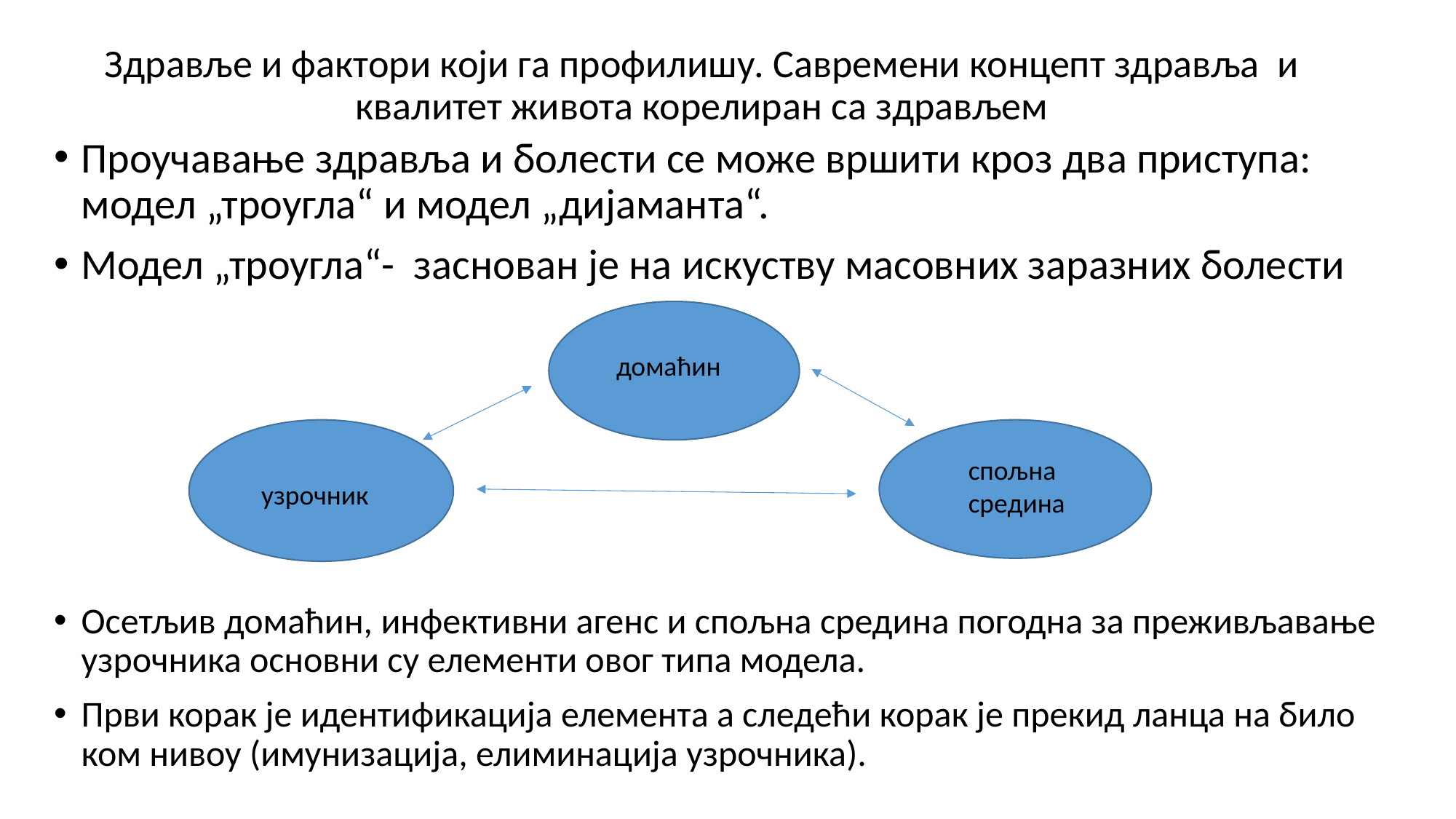

# Здравље и фактори који га профилишу. Савремени концепт здравља  и квалитет живота корелиран са здрављем
Проучавање здравља и болести се може вршити кроз два приступа: модел „троугла“ и модел „дијаманта“.
Модел „троугла“-  заснован је на искуству масовних заразних болести

Осетљив домаћин, инфективни агенс и спољна средина погодна за преживљавање узрочника основни су елементи овог типа модела.
Први корак је идентификација елемента а следећи корак је прекид ланца на било ком нивоу (имунизација, елиминација узрочника).

домаћин

спољна средина
узрочник